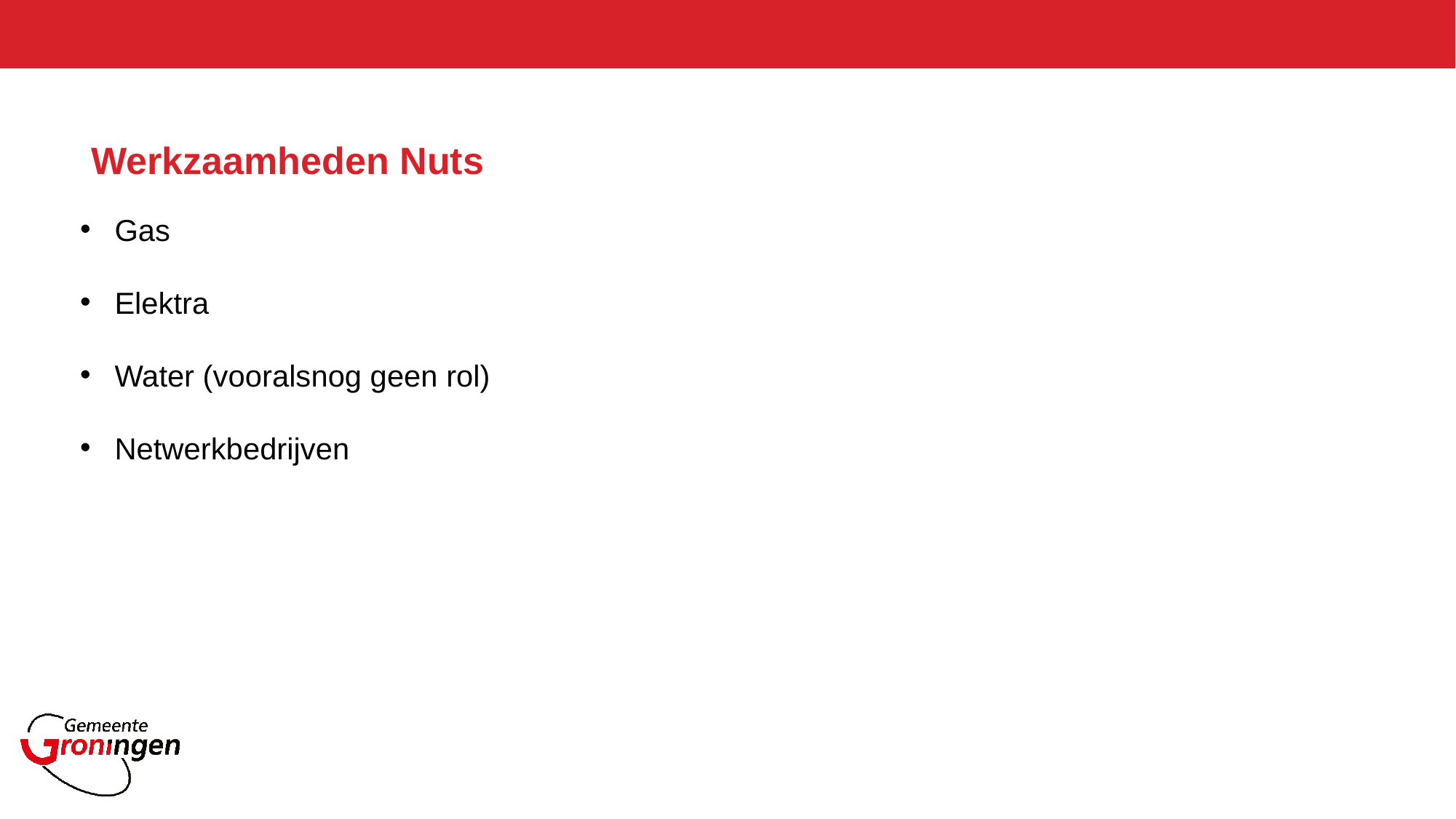

# Werkzaamheden Nuts
Gas

Elektra

Water (vooralsnog geen rol)

Netwerkbedrijven